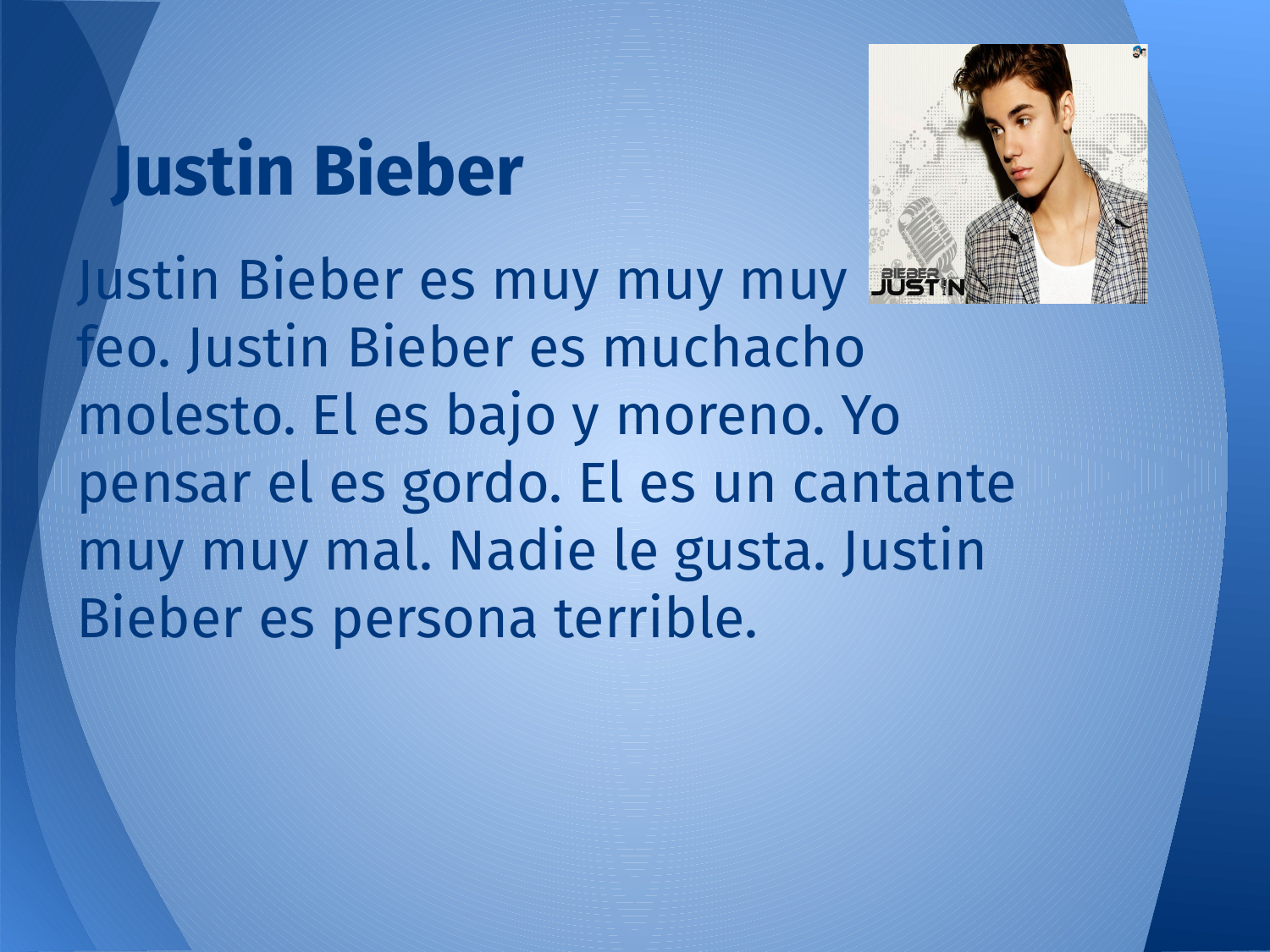

# Justin Bieber

Justin Bieber es muy muy muy
feo. Justin Bieber es muchacho
molesto. El es bajo y moreno. Yo
pensar el es gordo. El es un cantante
muy muy mal. Nadie le gusta. Justin
Bieber es persona terrible.